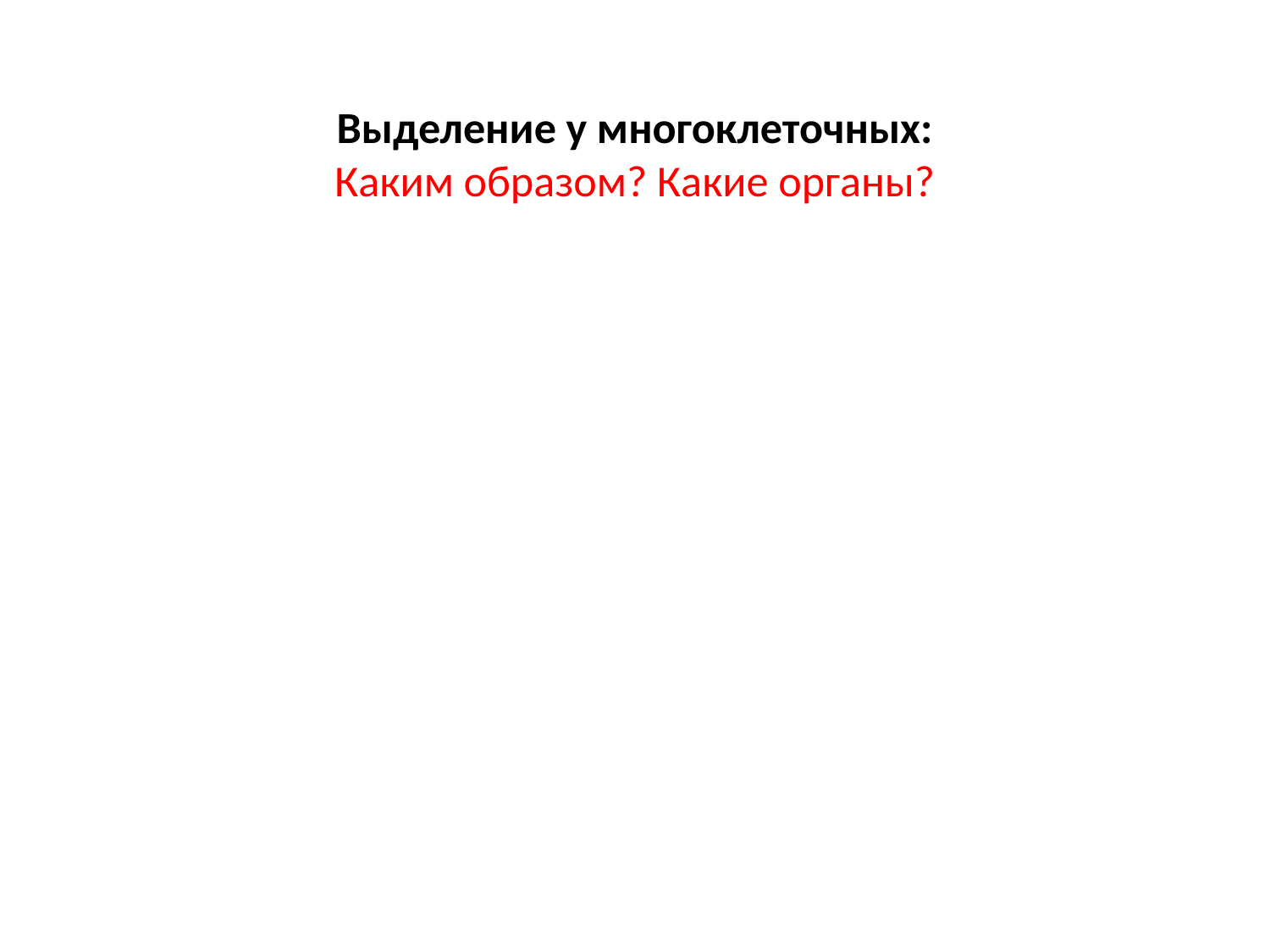

# Выделение у многоклеточных: Каким образом? Какие органы?